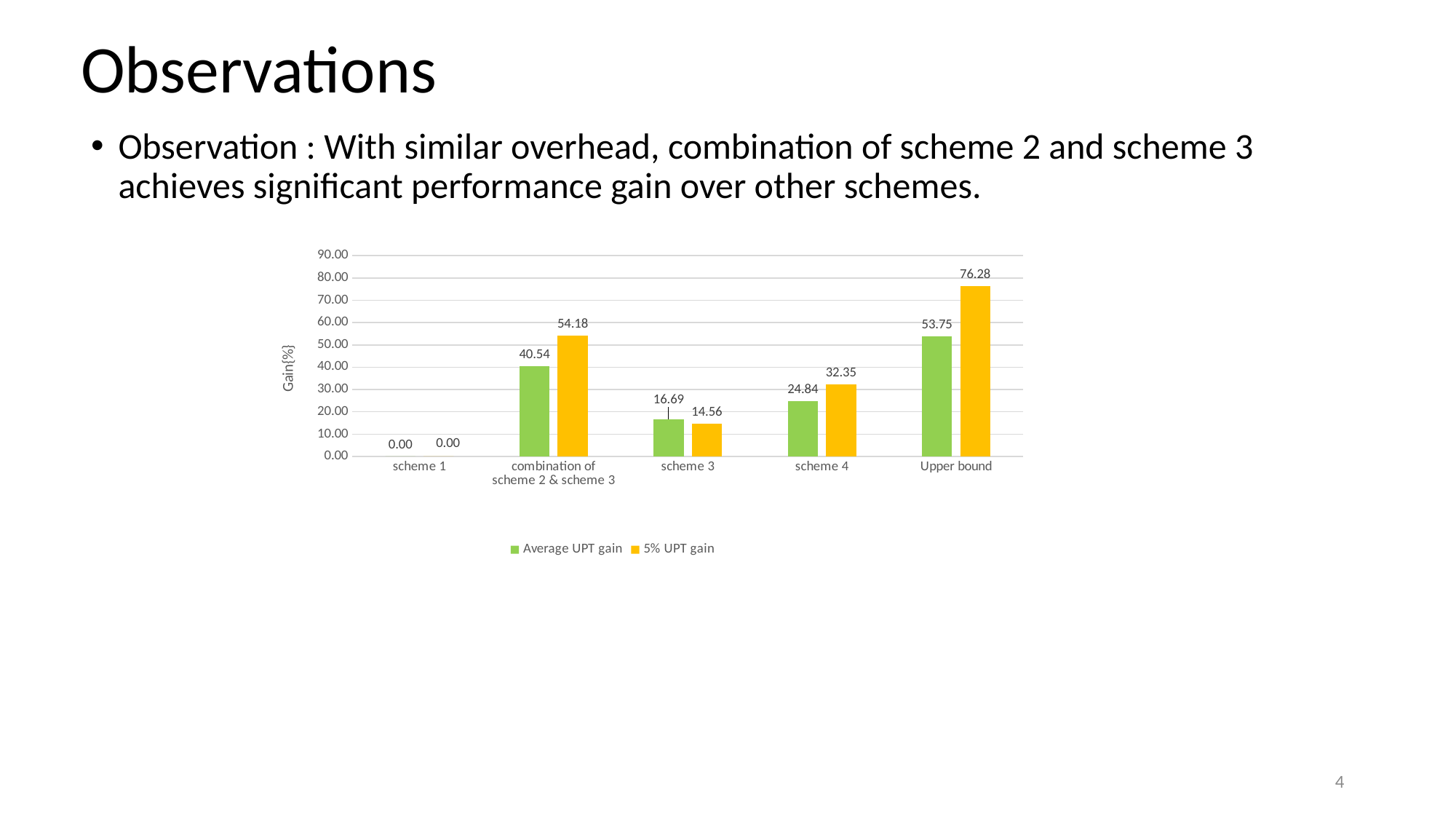

# Observations
Observation : With similar overhead, combination of scheme 2 and scheme 3 achieves significant performance gain over other schemes.

### Chart

| Category | Average UPT gain | 5% UPT gain |
|---|---|---|
| scheme 1 | 0.0 | 0.0 |
| combination of scheme 2 & scheme 3 | 40.54 | 54.18 |
| scheme 3 | 16.69 | 14.56 |
| scheme 4 | 24.84 | 32.35 |
| Upper bound | 53.75 | 76.28 |
4